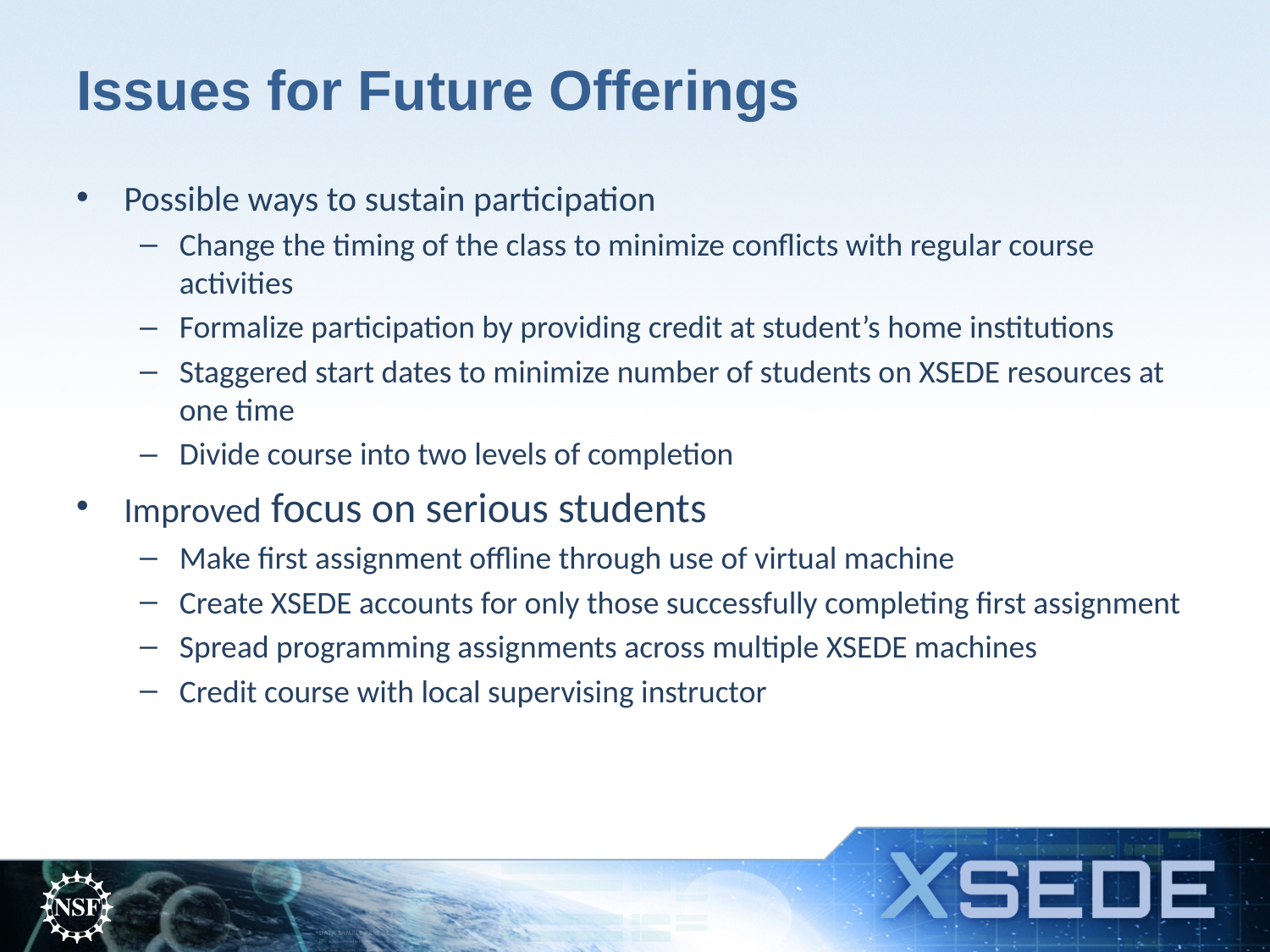

# Issues for Future Offerings
Possible ways to sustain participation
Change the timing of the class to minimize conflicts with regular course activities
Formalize participation by providing credit at student’s home institutions
Staggered start dates to minimize number of students on XSEDE resources at one time
Divide course into two levels of completion
Improved focus on serious students
Make first assignment offline through use of virtual machine
Create XSEDE accounts for only those successfully completing first assignment
Spread programming assignments across multiple XSEDE machines
Credit course with local supervising instructor